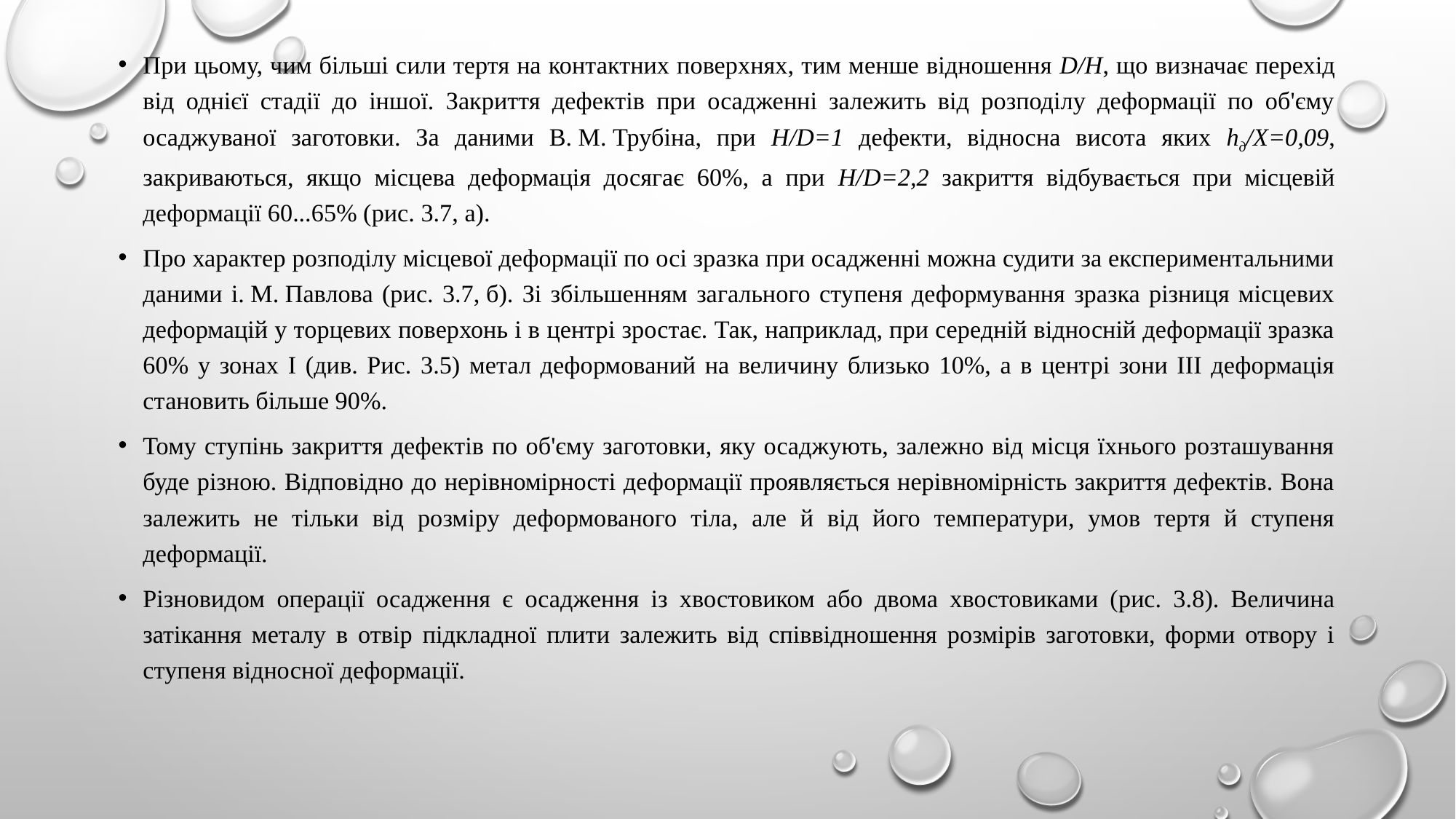

При цьому, чим більші сили тертя на контактних поверхнях, тим менше відношення D/Н, що визначає перехід від однієї стадії до іншої. Закриття дефектів при осадженні залежить від розподілу деформації по об'єму осаджуваної заготовки. За даними В. М. Трубіна, при Н/D=1 дефекти, відносна висота яких hд/Х=0,09, закриваються, якщо місцева деформація досягає 60%, а при Н/D=2,2 закриття відбувається при місцевій деформації 60...65% (рис. 3.7, а).
Про характер розподілу місцевої деформації по осі зразка при осадженні можна судити за експериментальними даними і. М. Павлова (рис. 3.7, б). Зі збільшенням загального ступеня деформування зразка різниця місцевих деформацій у торцевих поверхонь і в центрі зростає. Так, наприклад, при середній відносній деформації зразка 60% у зонах I (див. Рис. 3.5) метал деформований на величину близько 10%, а в центрі зони III деформація становить більше 90%.
Тому ступінь закриття дефектів по об'єму заготовки, яку осаджують, залежно від місця їхнього розташування буде різною. Відповідно до нерівномірності деформації проявляється нерівномірність закриття дефектів. Вона залежить не тільки від розміру деформованого тіла, але й від його температури, умов тертя й ступеня деформації.
Різновидом операції осадження є осадження із хвостовиком або двома хвостовиками (рис. 3.8). Величина затікання металу в отвір підкладної плити залежить від співвідношення розмірів заготовки, форми отвору і ступеня відносної деформації.